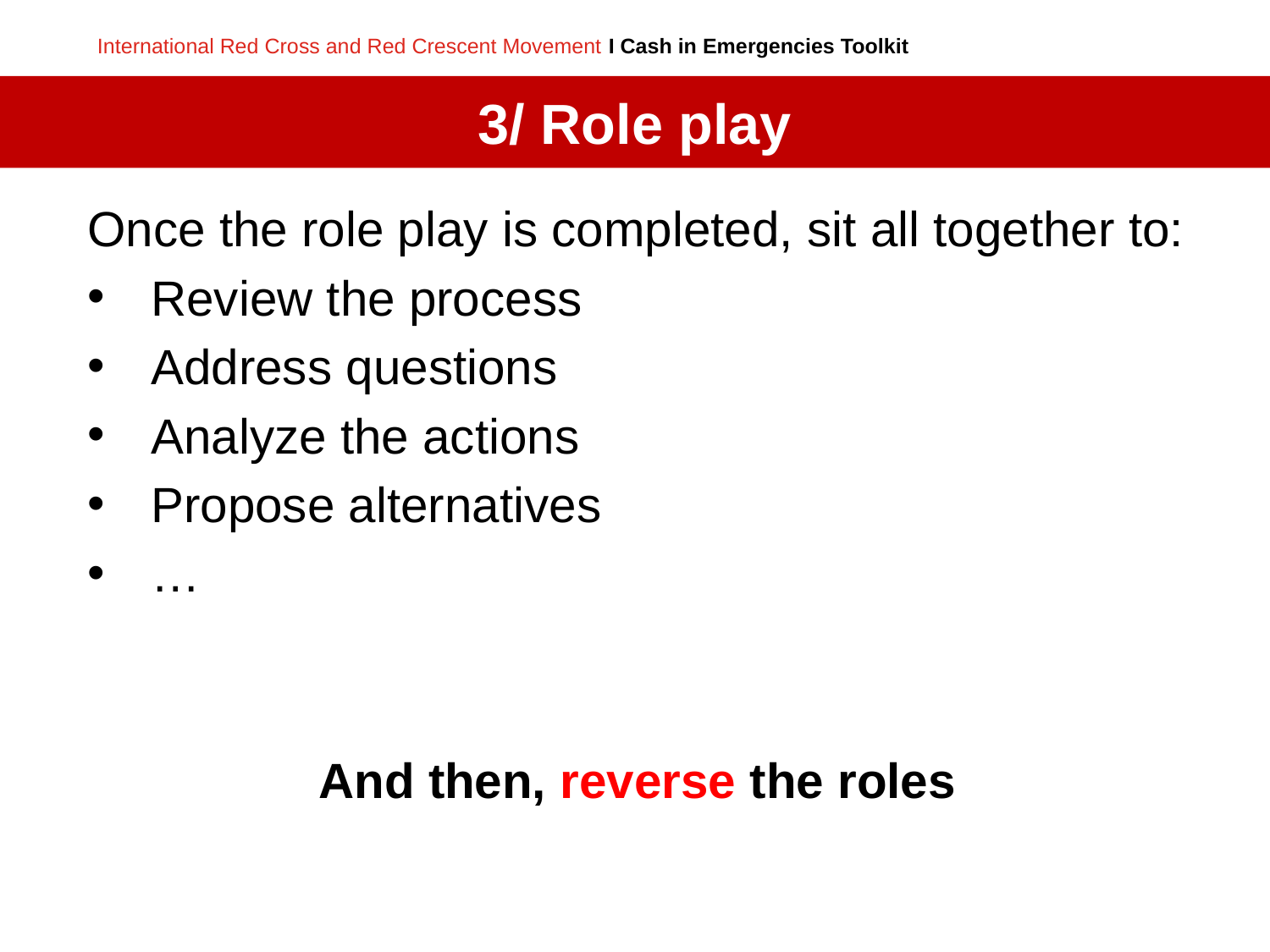

3/ Role play
Once the role play is completed, sit all together to:
Review the process
Address questions
Analyze the actions
Propose alternatives
…

And then, reverse the roles